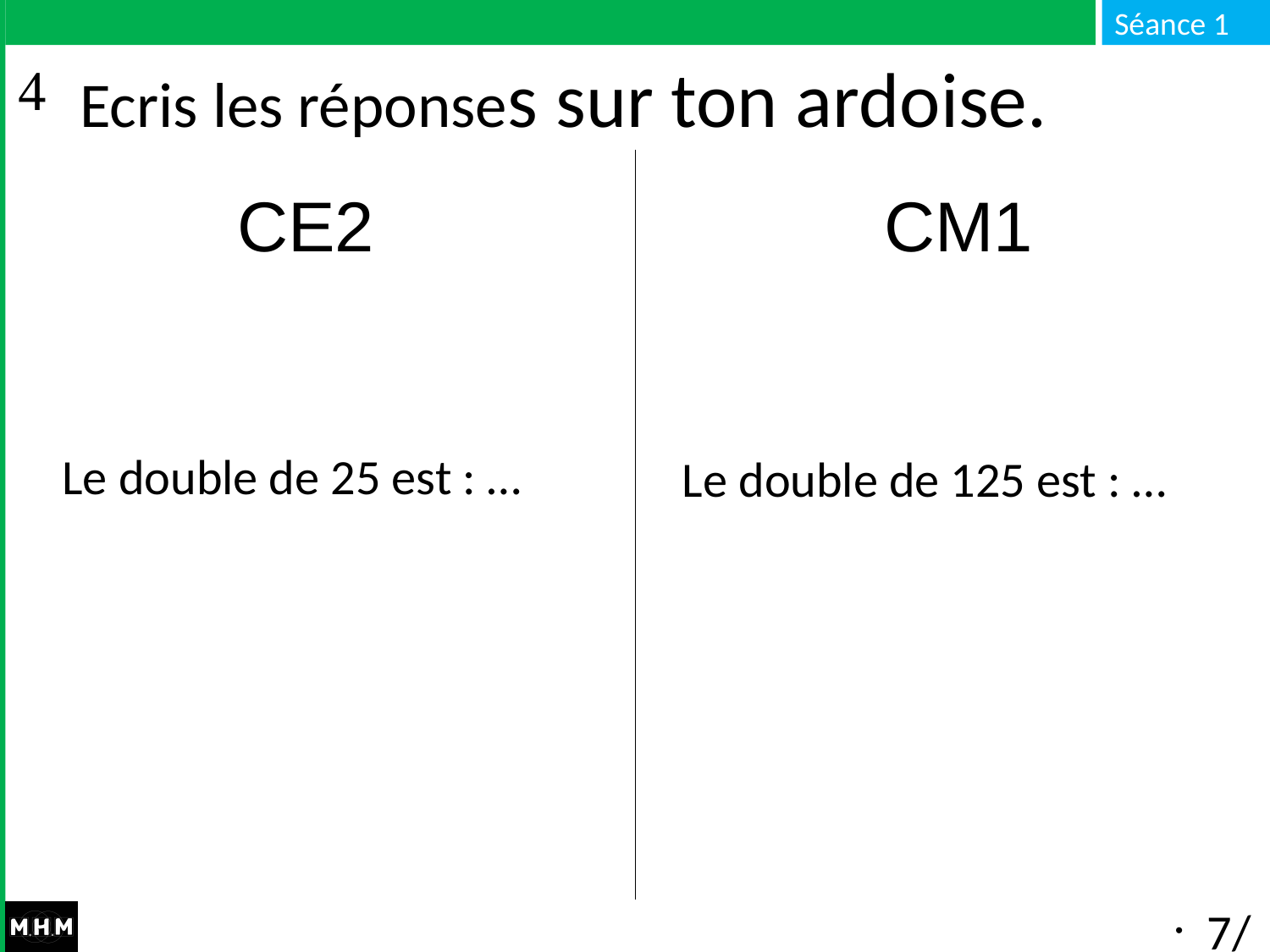

# Ecris les réponses sur ton ardoise.

CE2                          CM1
Le double de 25 est : …

Le double de 125 est : …

7/8